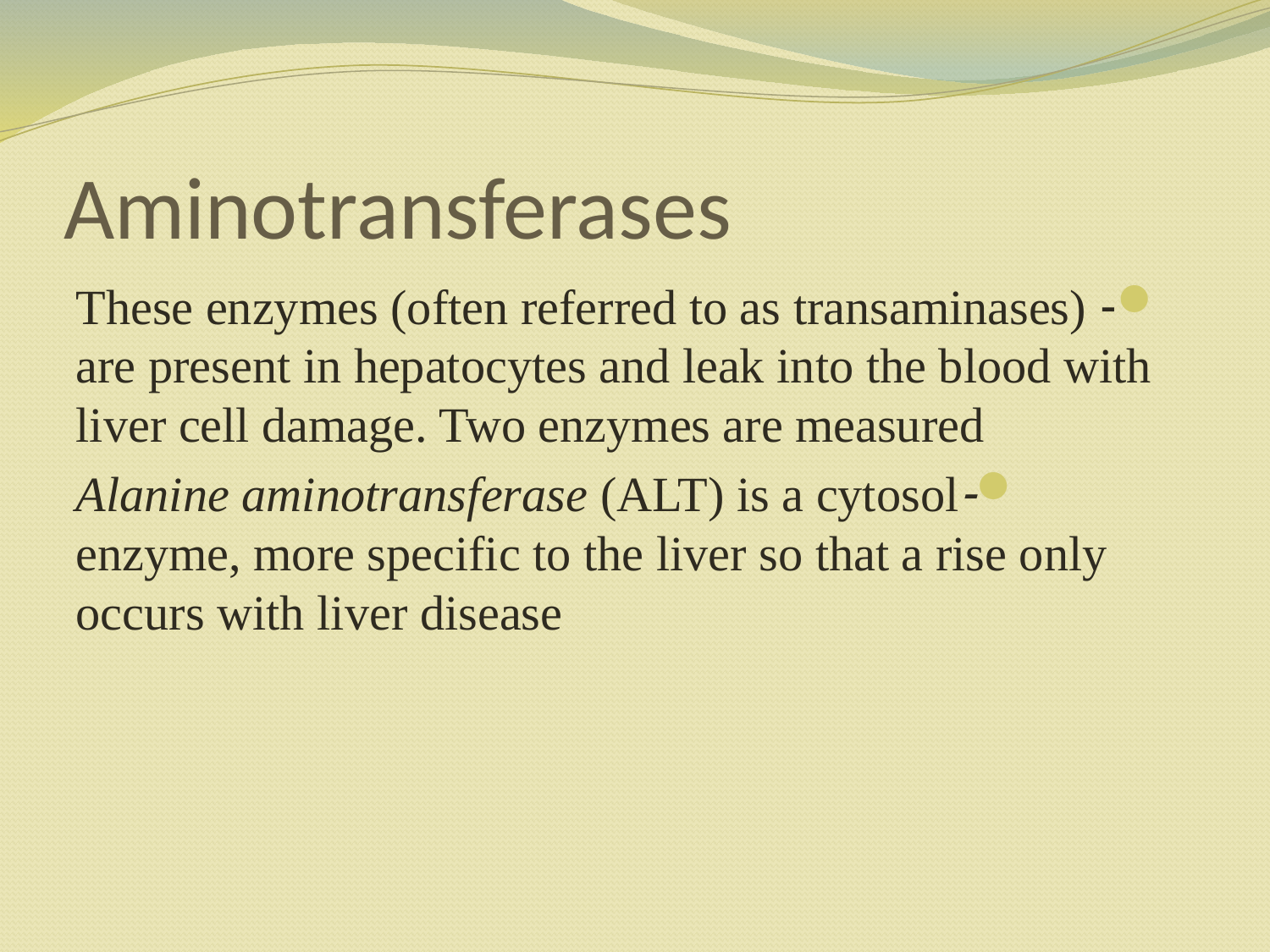

# Aminotransferases
- These enzymes (often referred to as transaminases) are present in hepatocytes and leak into the blood with liver cell damage. Two enzymes are measured
-Alanine aminotransferase (ALT) is a cytosol enzyme, more specific to the liver so that a rise only occurs with liver disease